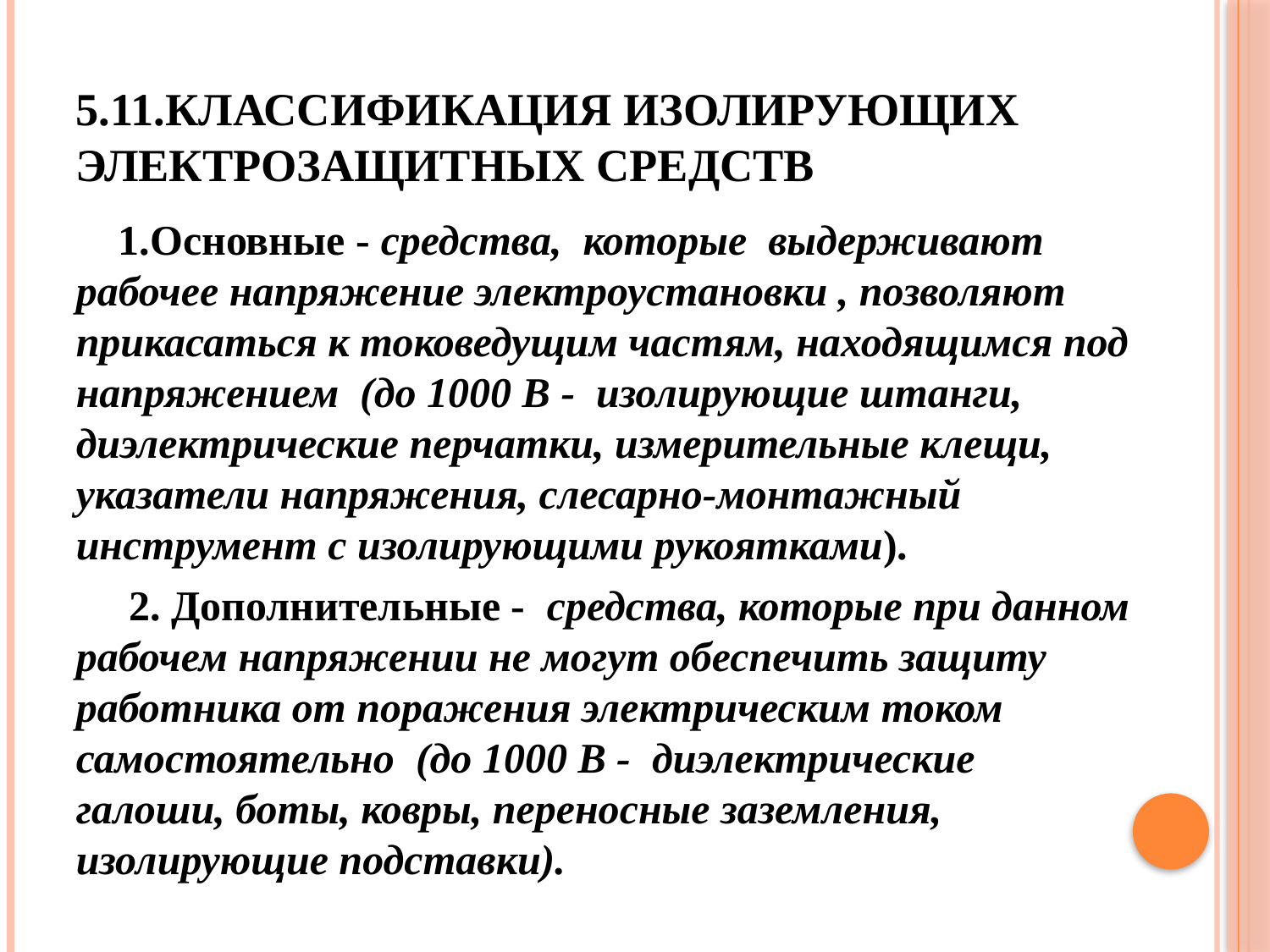

# 5.11.Классификация изолирующих электрозащитных средств
    1.Основные - средства,  которые  выдерживают рабочее напряжение электроустановки , позволяют прикасаться к токоведущим частям, находящимся под напряжением  (до 1000 В -  изолирующие штанги, диэлектрические перчатки, измерительные клещи, указатели напряжения, слесарно-монтажный инструмент с изолирующими рукоятками).
     2. Дополнительные -  средства, которые при данном рабочем напряжении не могут обеспечить защиту работника от поражения электрическим током самостоятельно  (до 1000 В -  диэлектрические галоши, боты, ковры, переносные зазем­ления, изолирующие подставки).